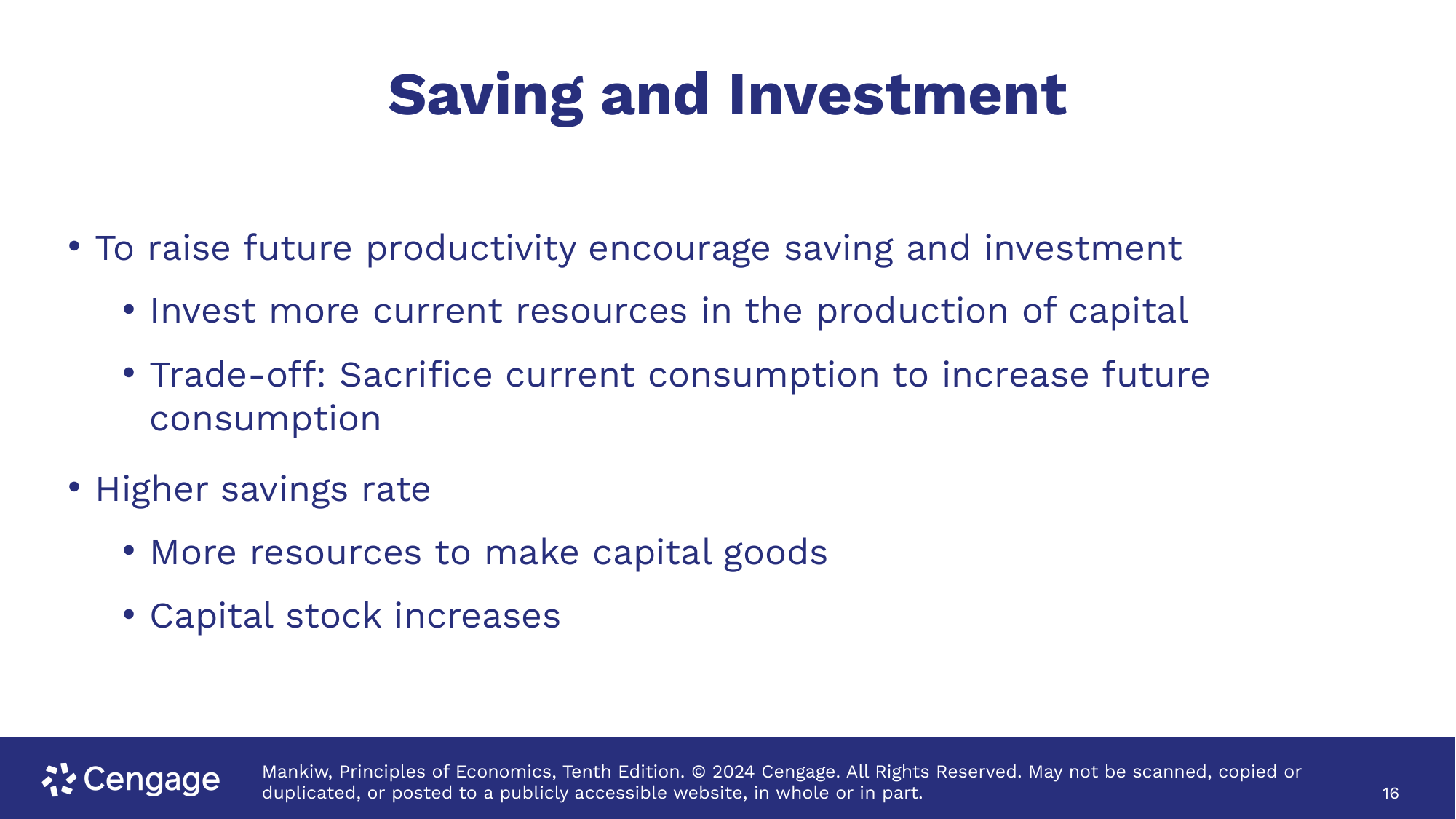

# Saving and Investment
To raise future productivity encourage saving and investment
Invest more current resources in the production of capital
Trade-off: Sacrifice current consumption to increase future consumption
Higher savings rate
More resources to make capital goods
Capital stock increases